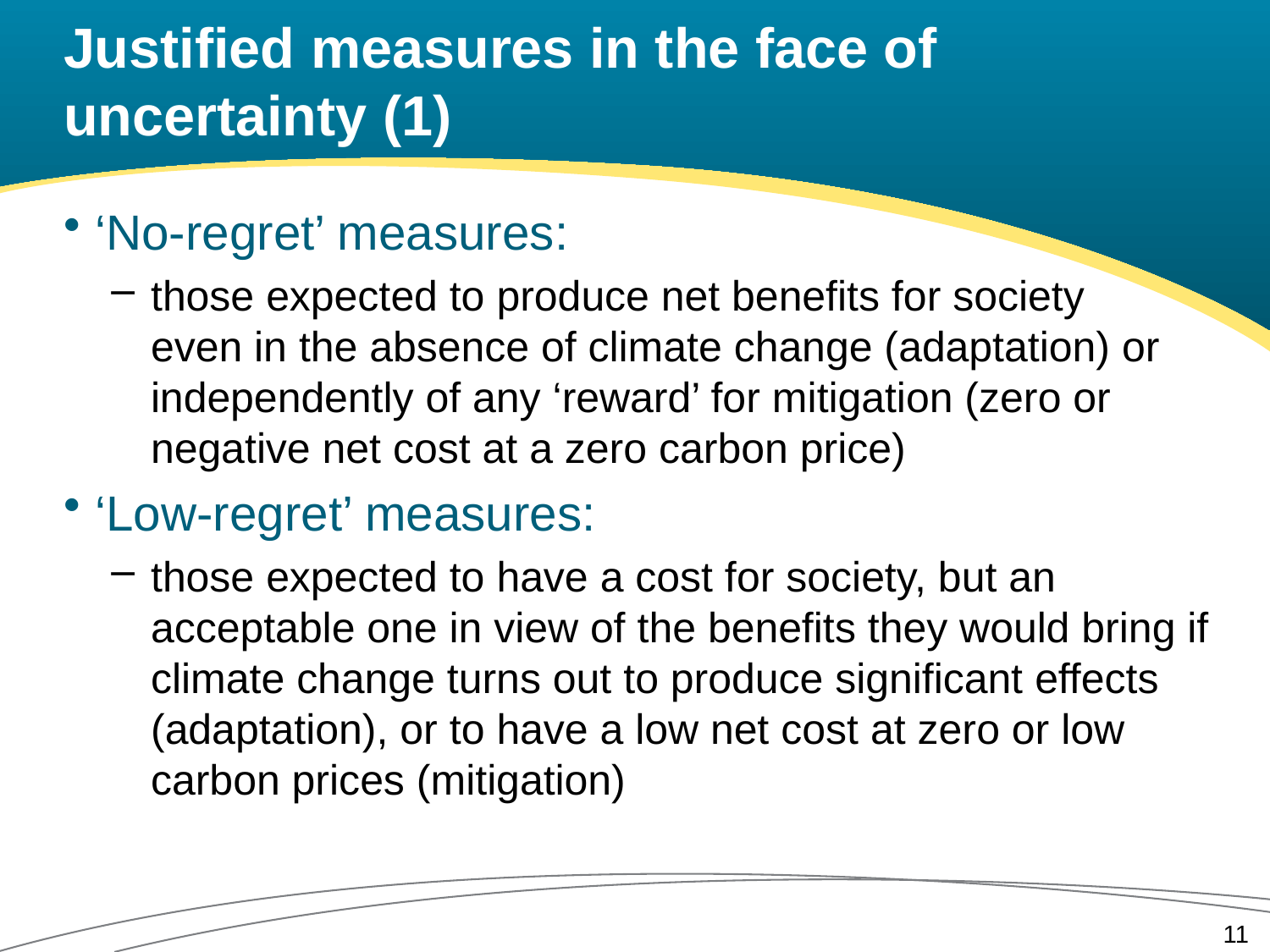

# Justified measures in the face of uncertainty (1)
‘No-regret’ measures:
those expected to produce net benefits for society
even in the absence of climate change (adaptation) or independently of any ‘reward’ for mitigation (zero or negative net cost at a zero carbon price)
‘Low-regret’ measures:
those expected to have a cost for society, but an acceptable one in view of the benefits they would bring if climate change turns out to produce significant effects (adaptation), or to have a low net cost at zero or low carbon prices (mitigation)
11